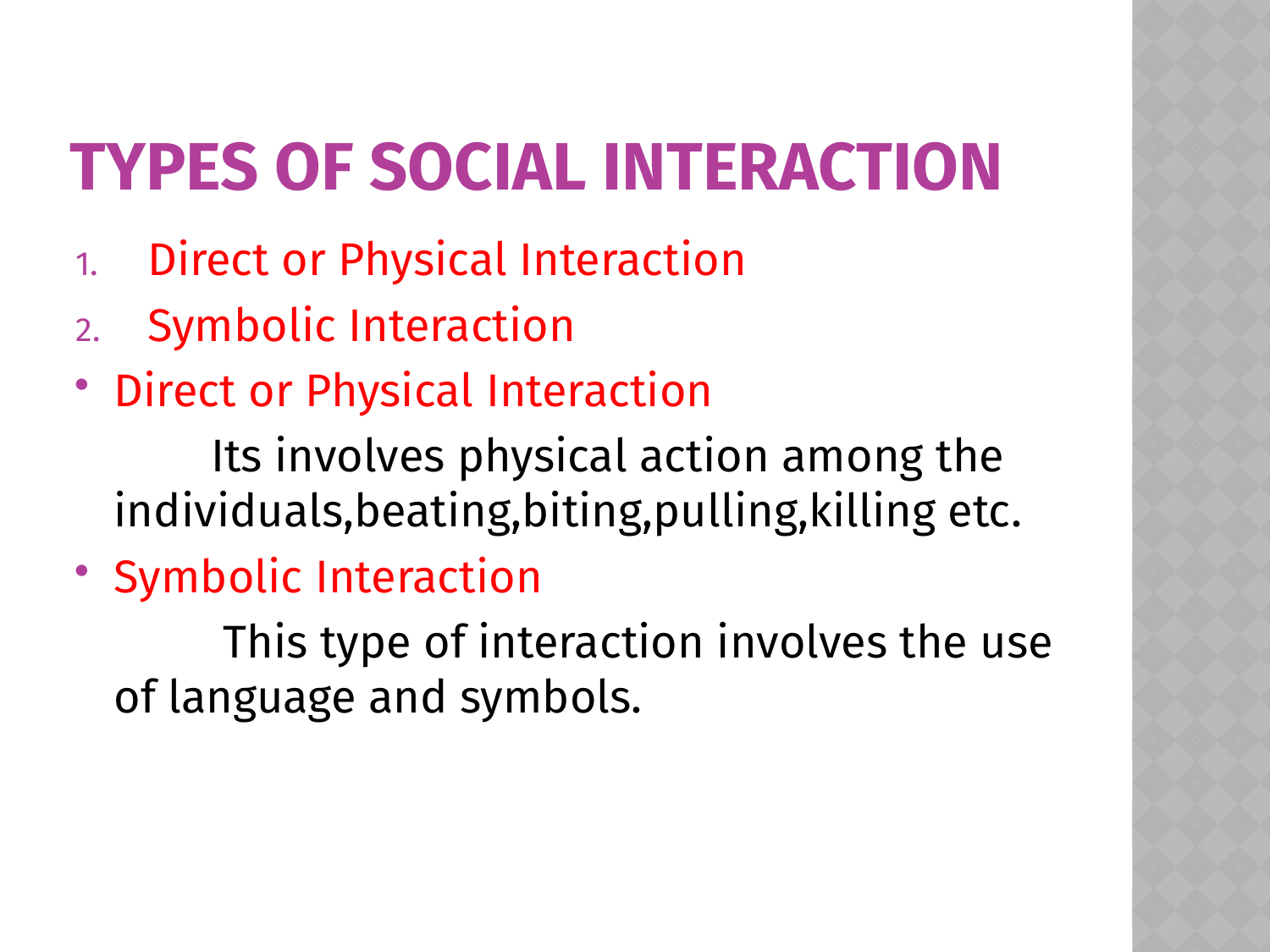

# Types of social Interaction
Direct or Physical Interaction
Symbolic Interaction
Direct or Physical Interaction
           Its involves physical action among the individuals,beating,biting,pulling,killing etc.
Symbolic Interaction
            This type of interaction involves the use of language and symbols.